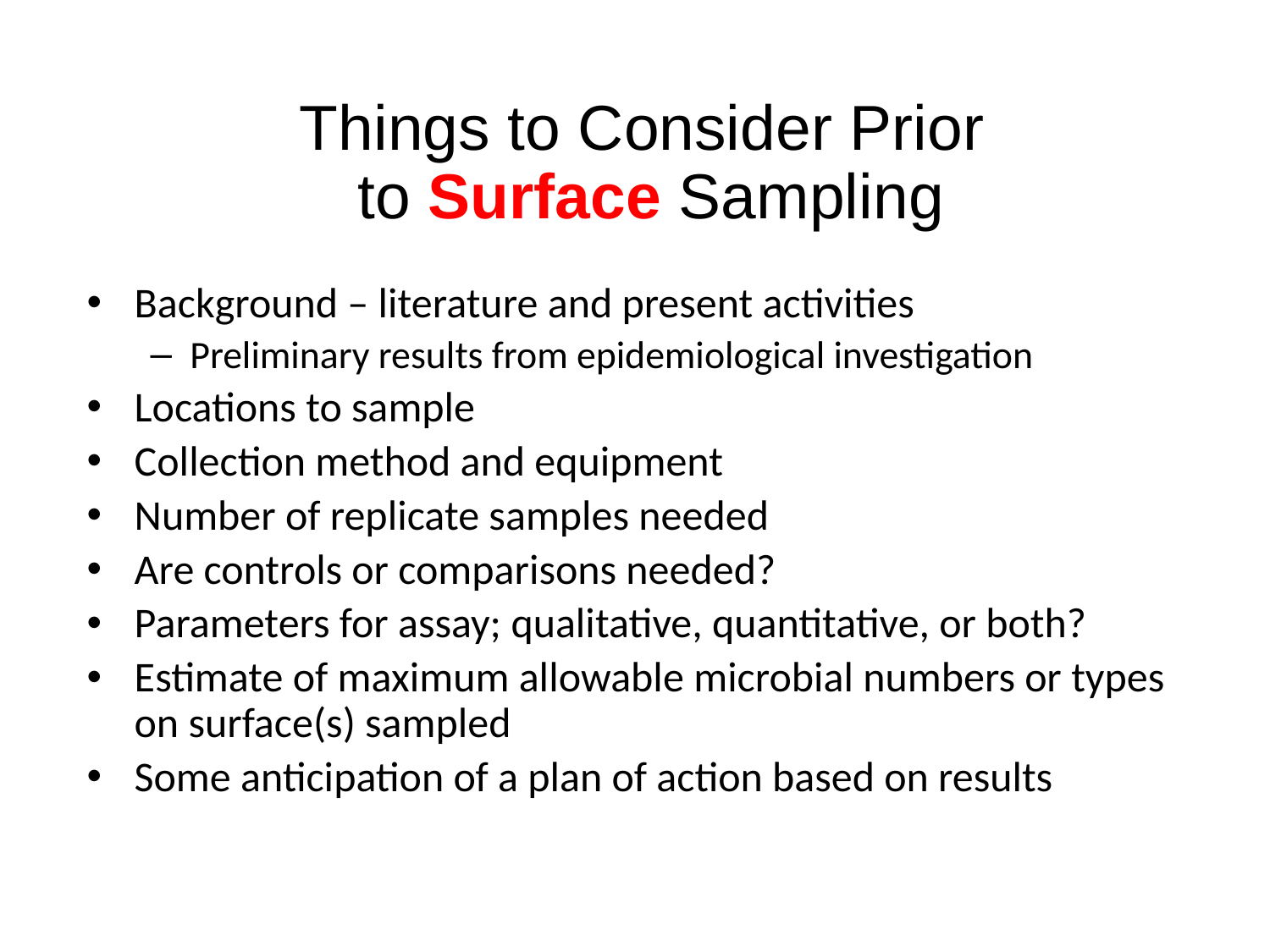

# Things to Consider Prior to Surface Sampling
Background – literature and present activities
Preliminary results from epidemiological investigation
Locations to sample
Collection method and equipment
Number of replicate samples needed
Are controls or comparisons needed?
Parameters for assay; qualitative, quantitative, or both?
Estimate of maximum allowable microbial numbers or types on surface(s) sampled
Some anticipation of a plan of action based on results